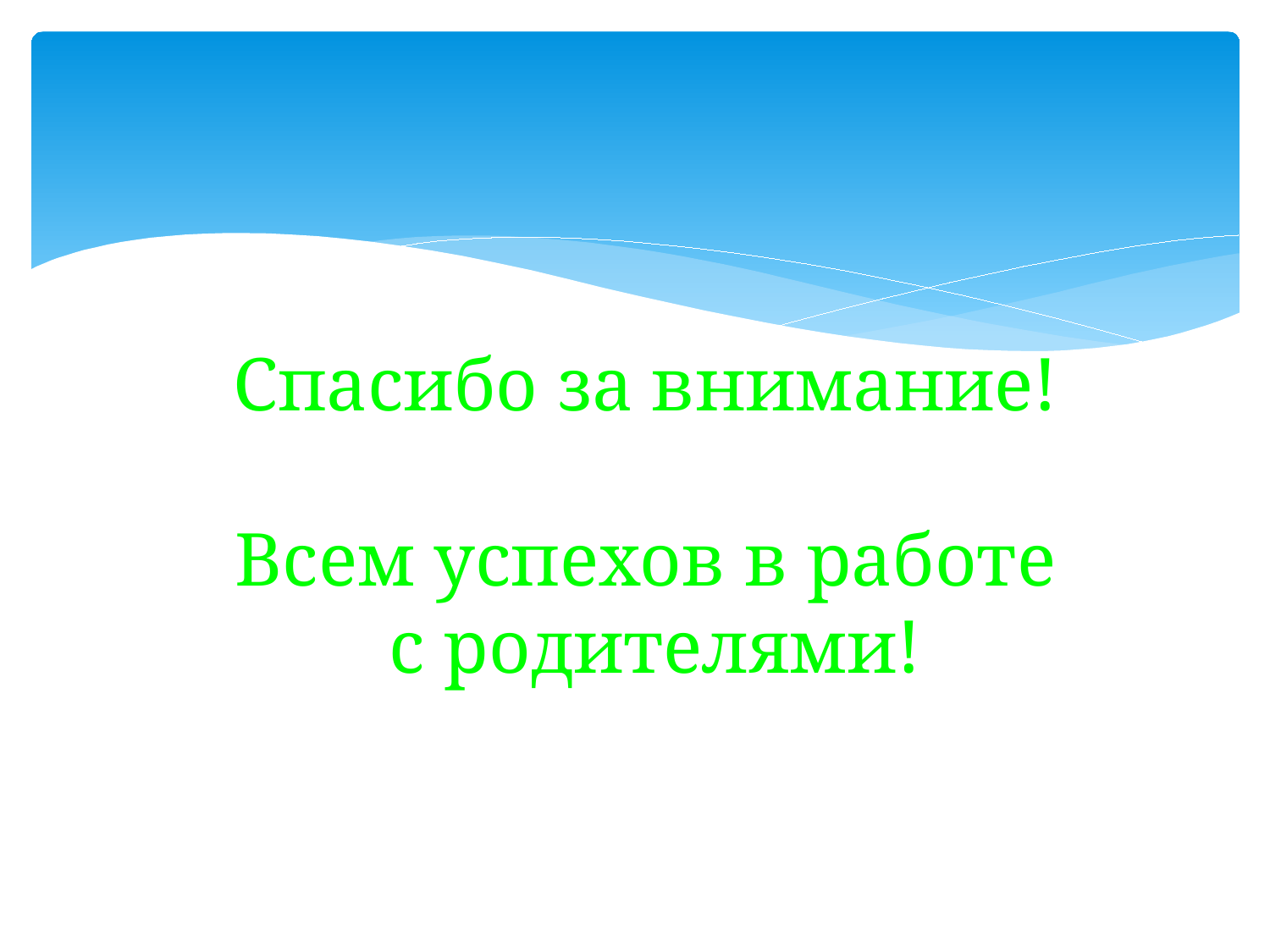

# Спасибо за внимание! Всем успехов в работе с родителями!